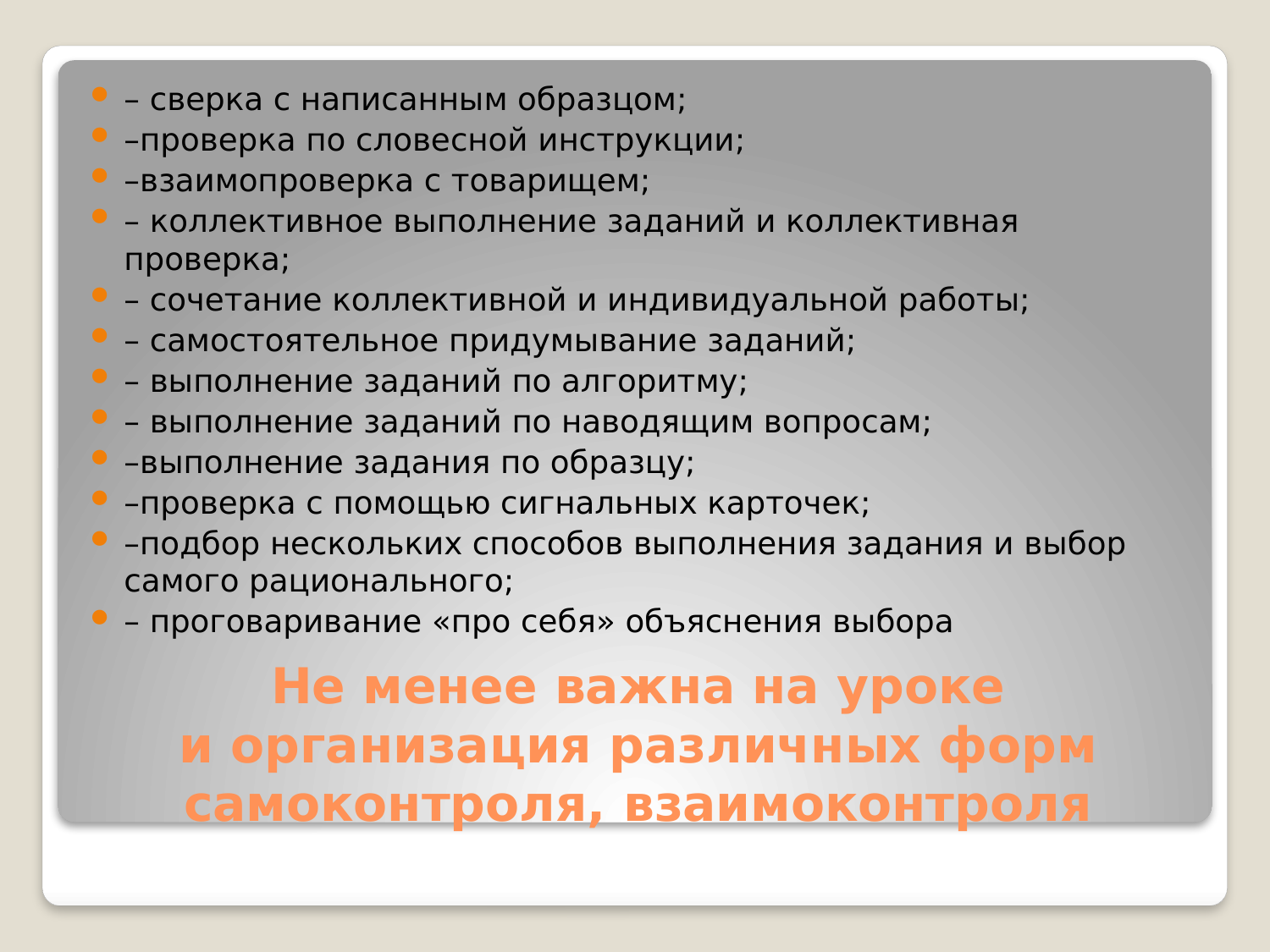

– сверка с написанным образцом;
–проверка по словесной инструкции;
–взаимопроверка с товарищем;
– коллективное выполнение заданий и коллективная проверка;
– сочетание коллективной и индивидуальной работы;
– самостоятельное придумывание заданий;
– выполнение заданий по алгоритму;
– выполнение заданий по наводящим вопросам;
–выполнение задания по образцу;
–проверка с помощью сигнальных карточек;
–подбор нескольких способов выполнения задания и выбор самого рационального;
– проговаривание «про себя» объяснения выбора

# Не менее важна на уроке и организация различных форм самоконтроля, взаимоконтроля